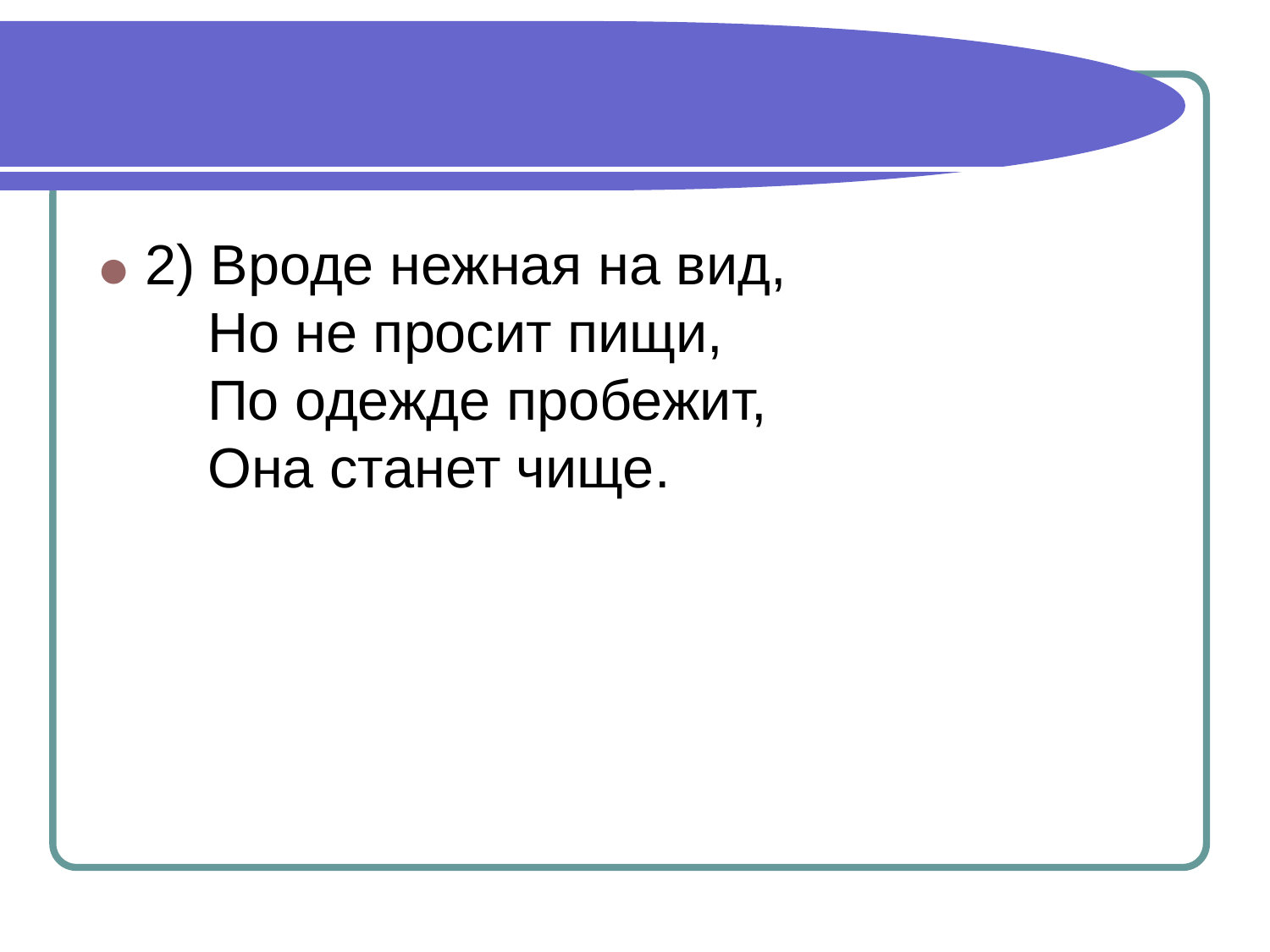

#
2) Вроде нежная на вид,
    Но не просит пищи,
    По одежде пробежит,
    Она станет чище.